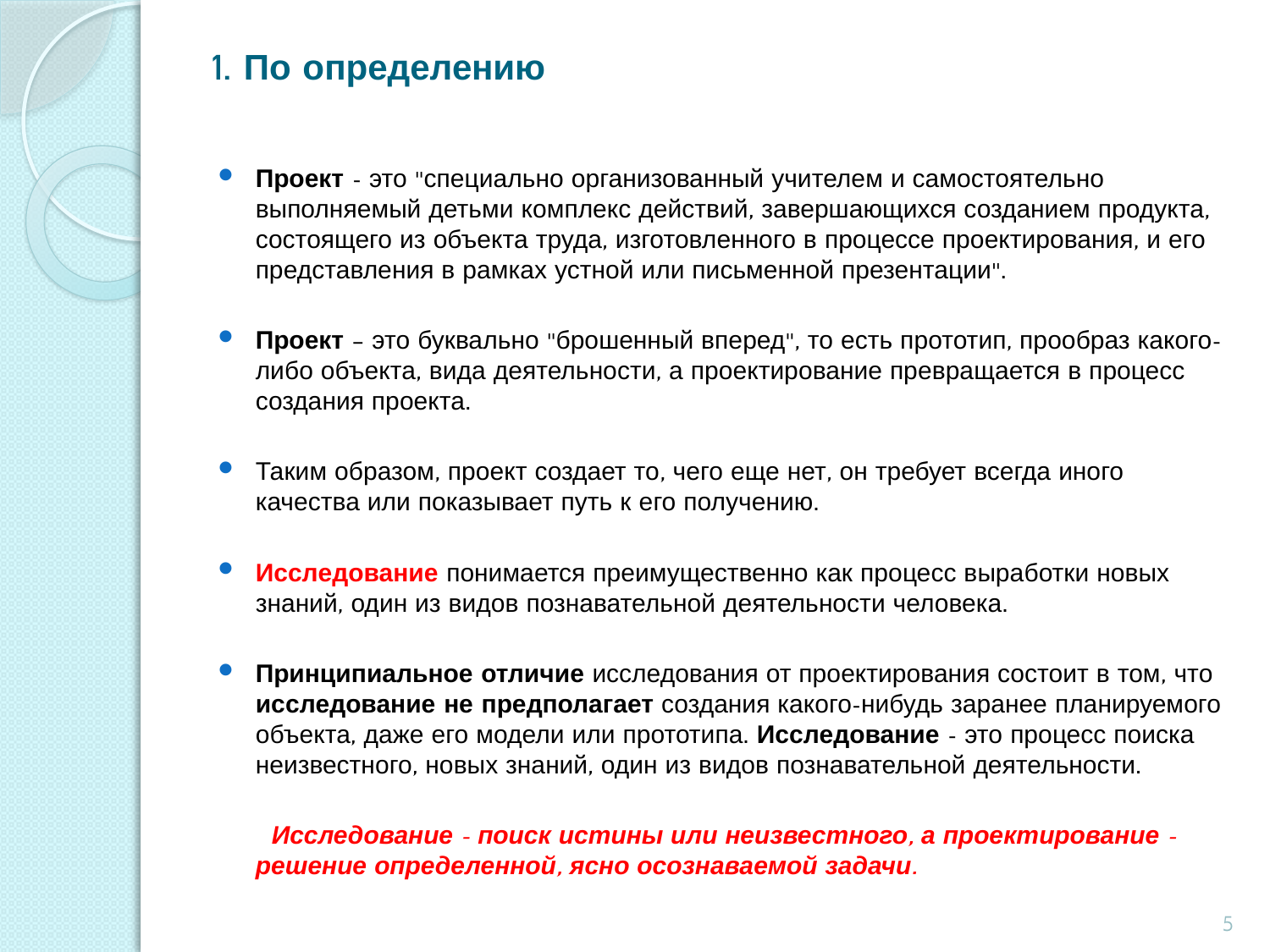

# 1. По определению
Проект - это "специально организованный учителем и самостоятельно выполняемый детьми комплекс действий, завершающихся созданием продукта, состоящего из объекта труда, изготовленного в процессе проектирования, и его представления в рамках устной или письменной презентации".

Проект – это буквально "брошенный вперед", то есть прототип, прообраз какого-либо объекта, вида деятельности, а проектирование превращается в процесс создания проекта.

Таким образом, проект создает то, чего еще нет, он требует всегда иного качества или показывает путь к его получению.

Исследование понимается преимущественно как процесс выработки новых знаний, один из видов познавательной деятельности человека.

Принципиальное отличие исследования от проектирования состоит в том, что исследование не предполагает создания какого-нибудь заранее планируемого объекта, даже его модели или прототипа. Исследование - это процесс поиска неизвестного, новых знаний, один из видов познавательной деятельности.

       Исследование - поиск истины или неизвестного, а проектирование - решение определенной, ясно осознаваемой задачи.

5